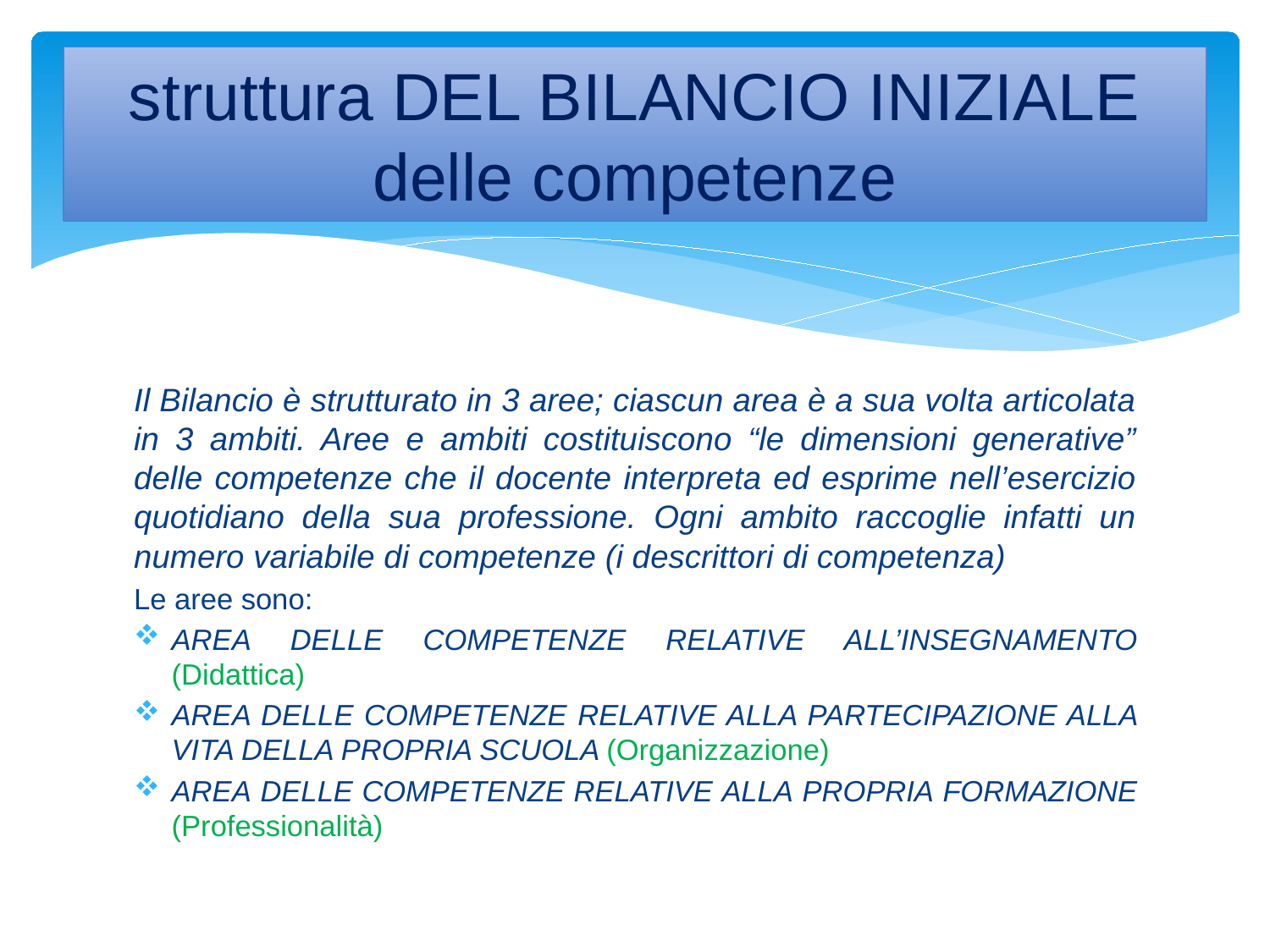

# struttura DEL BILANCIO INIZIALE delle competenze
Il Bilancio è strutturato in 3 aree; ciascun area è a sua volta articolata in 3 ambiti. Aree e ambiti costituiscono “le dimensioni generative” delle competenze che il docente interpreta ed esprime nell’esercizio quotidiano della sua professione. Ogni ambito raccoglie infatti un numero variabile di competenze (i descrittori di competenza)
Le aree sono:
AREA DELLE COMPETENZE RELATIVE ALL’INSEGNAMENTO (Didattica)
AREA DELLE COMPETENZE RELATIVE ALLA PARTECIPAZIONE ALLA VITA DELLA PROPRIA SCUOLA (Organizzazione)
AREA DELLE COMPETENZE RELATIVE ALLA PROPRIA FORMAZIONE (Professionalità)